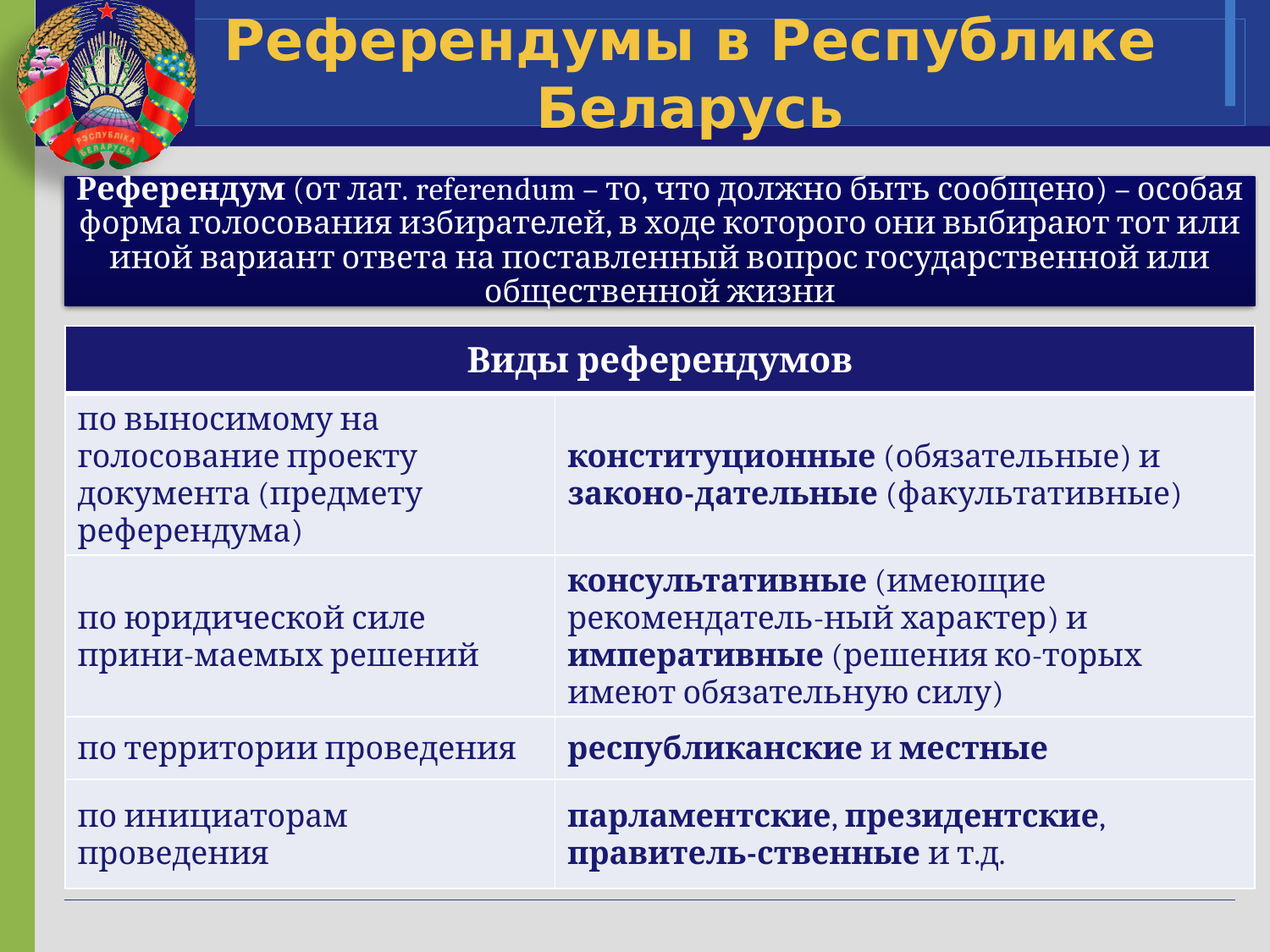

# Референдумы в Республике Беларусь

Референдум (от лат. referendum – то, что должно быть сообщено) – особая форма голосования избирателей, в ходе которого они выбирают тот или иной вариант ответа на поставленный вопрос государственной или общественной жизни
| Виды референдумов |  |
| --- | --- |
| по выносимому на голосование проекту документа (предмету референдума) | конституционные (обязательные) и законо-дательные (факультативные) |
| по юридической силе прини-маемых решений | консультативные (имеющие рекомендатель-ный характер) и императивные (решения ко-торых имеют обязательную силу) |
| по территории проведения | республиканские и местные |
| по инициаторам проведения | парламентские, президентские, правитель-ственные и т.д. |